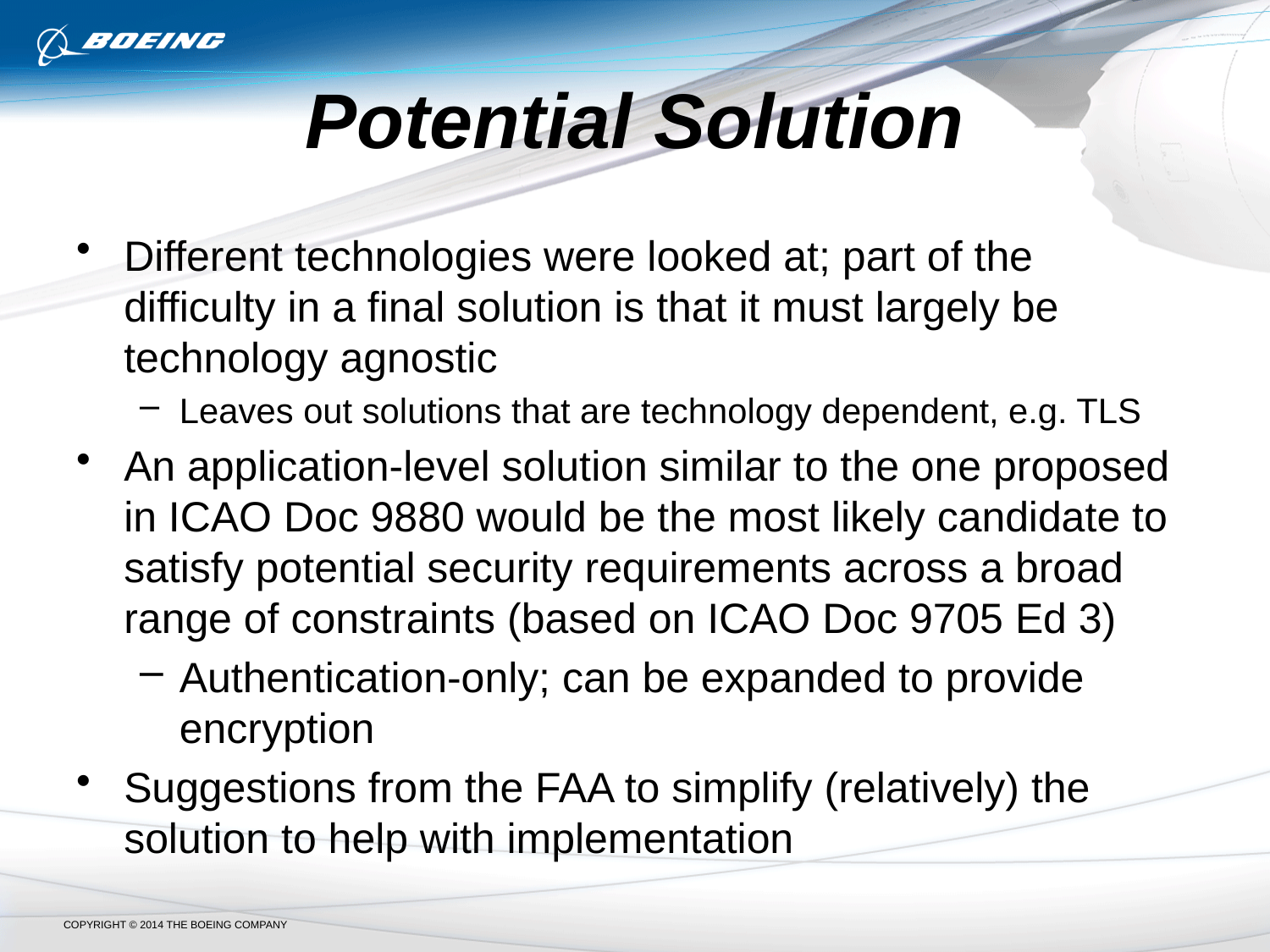

# Potential Solution
Different technologies were looked at; part of the difficulty in a final solution is that it must largely be technology agnostic
Leaves out solutions that are technology dependent, e.g. TLS
An application-level solution similar to the one proposed in ICAO Doc 9880 would be the most likely candidate to satisfy potential security requirements across a broad range of constraints (based on ICAO Doc 9705 Ed 3)
Authentication-only; can be expanded to provide encryption
Suggestions from the FAA to simplify (relatively) the solution to help with implementation